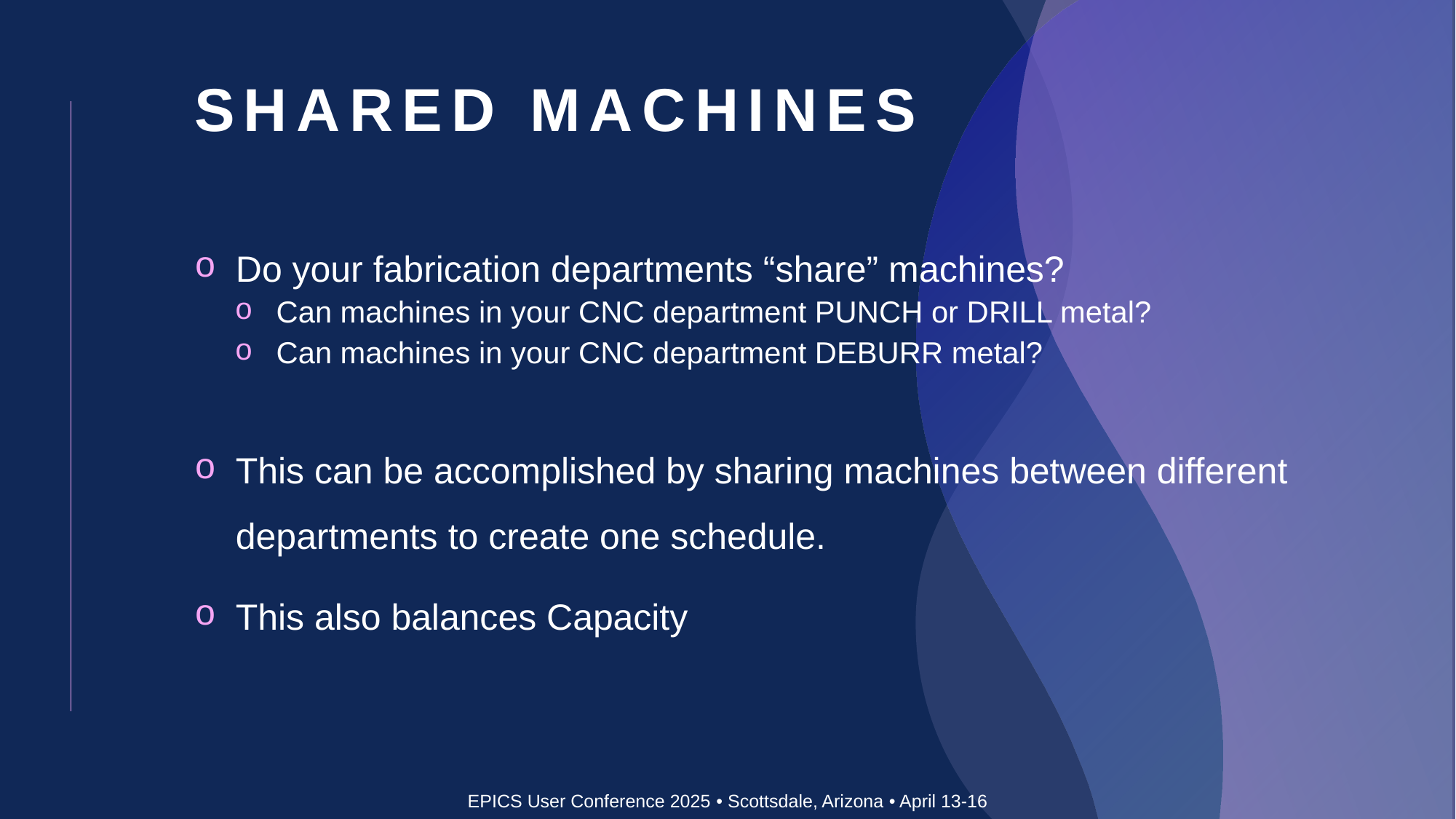

# Shared machines
Do your fabrication departments “share” machines?
Can machines in your CNC department PUNCH or DRILL metal?
Can machines in your CNC department DEBURR metal?

This can be accomplished by sharing machines between different departments to create one schedule.
This also balances Capacity